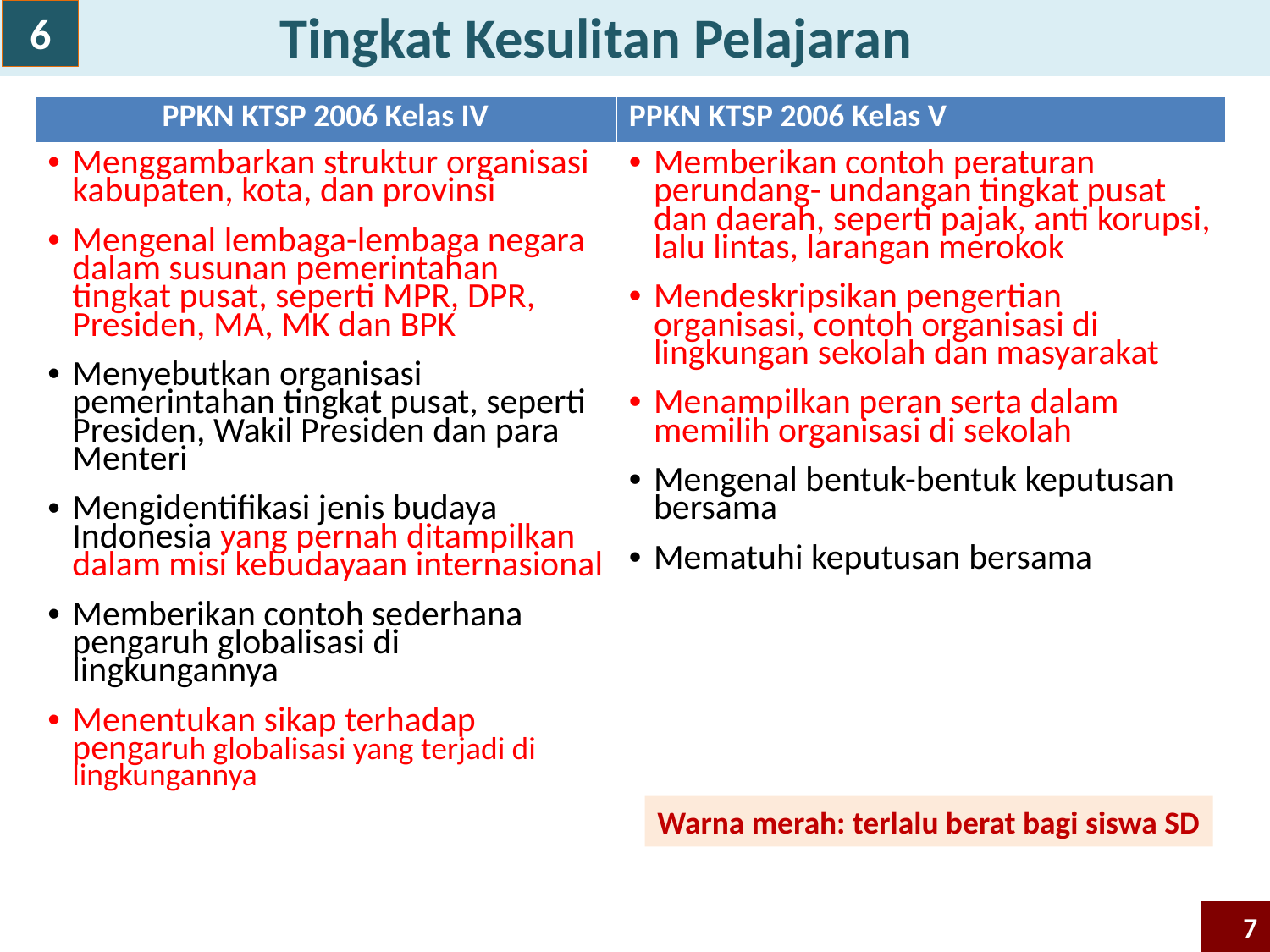

6
Tingkat Kesulitan Pelajaran
| PPKN KTSP 2006 Kelas IV | PPKN KTSP 2006 Kelas V |
| --- | --- |
| Menggambarkan struktur organisasi kabupaten, kota, dan provinsi Mengenal lembaga-lembaga negara dalam susunan pemerintahan tingkat pusat, seperti MPR, DPR, Presiden, MA, MK dan BPK Menyebutkan organisasi pemerintahan tingkat pusat, seperti Presiden, Wakil Presiden dan para Menteri Mengidentifikasi jenis budaya Indonesia yang pernah ditampilkan dalam misi kebudayaan internasional Memberikan contoh sederhana pengaruh globalisasi di lingkungannya Menentukan sikap terhadap pengaruh globalisasi yang terjadi di lingkungannya | Memberikan contoh peraturan perundang- undangan tingkat pusat dan daerah, seperti pajak, anti korupsi, lalu lintas, larangan merokok Mendeskripsikan pengertian organisasi, contoh organisasi di lingkungan sekolah dan masyarakat Menampilkan peran serta dalam memilih organisasi di sekolah Mengenal bentuk-bentuk keputusan bersama Mematuhi keputusan bersama |
Warna merah: terlalu berat bagi siswa SD
7